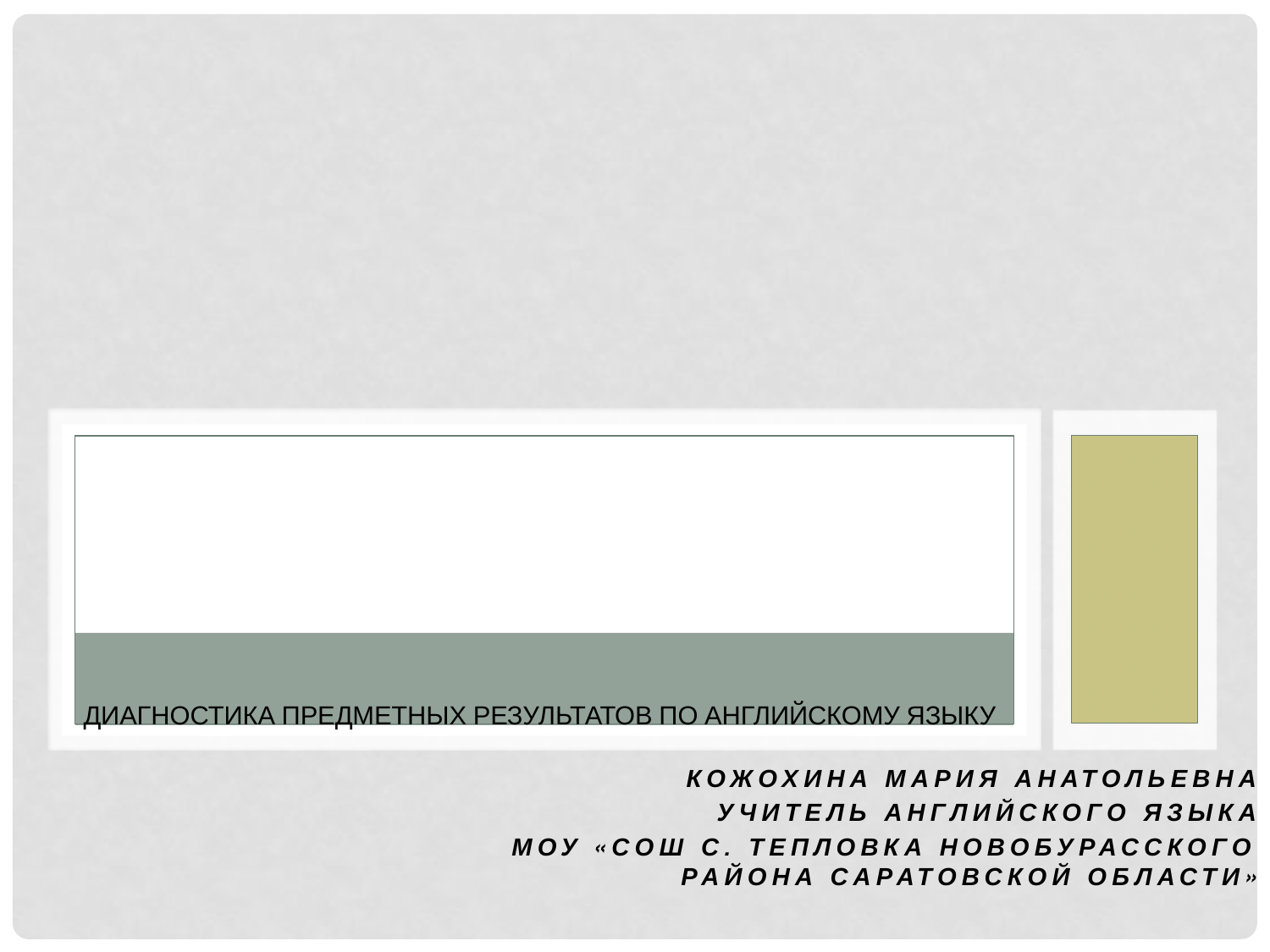

# Диагностика предметных результатов по английскому языку
Кожохина Мария Анатольевна
учитель английского языка
МОУ «СОШ с. Тепловка Новобурасского района Саратовской области»